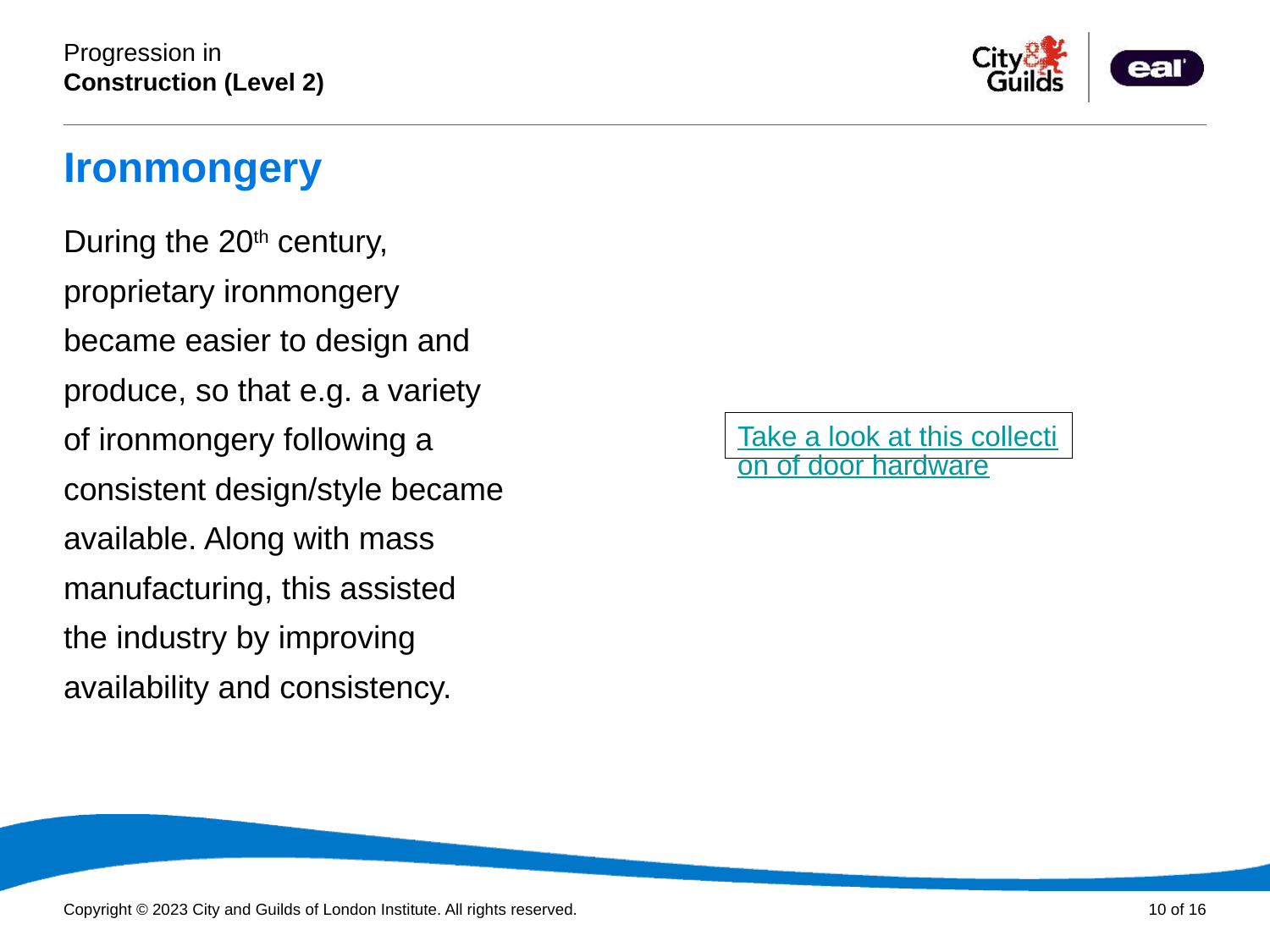

# Ironmongery
During the 20th century, proprietary ironmongery became easier to design and produce, so that e.g. a variety of ironmongery following a consistent design/style became available. Along with mass manufacturing, this assisted the industry by improving availability and consistency.

Take a look at this collection of door hardware